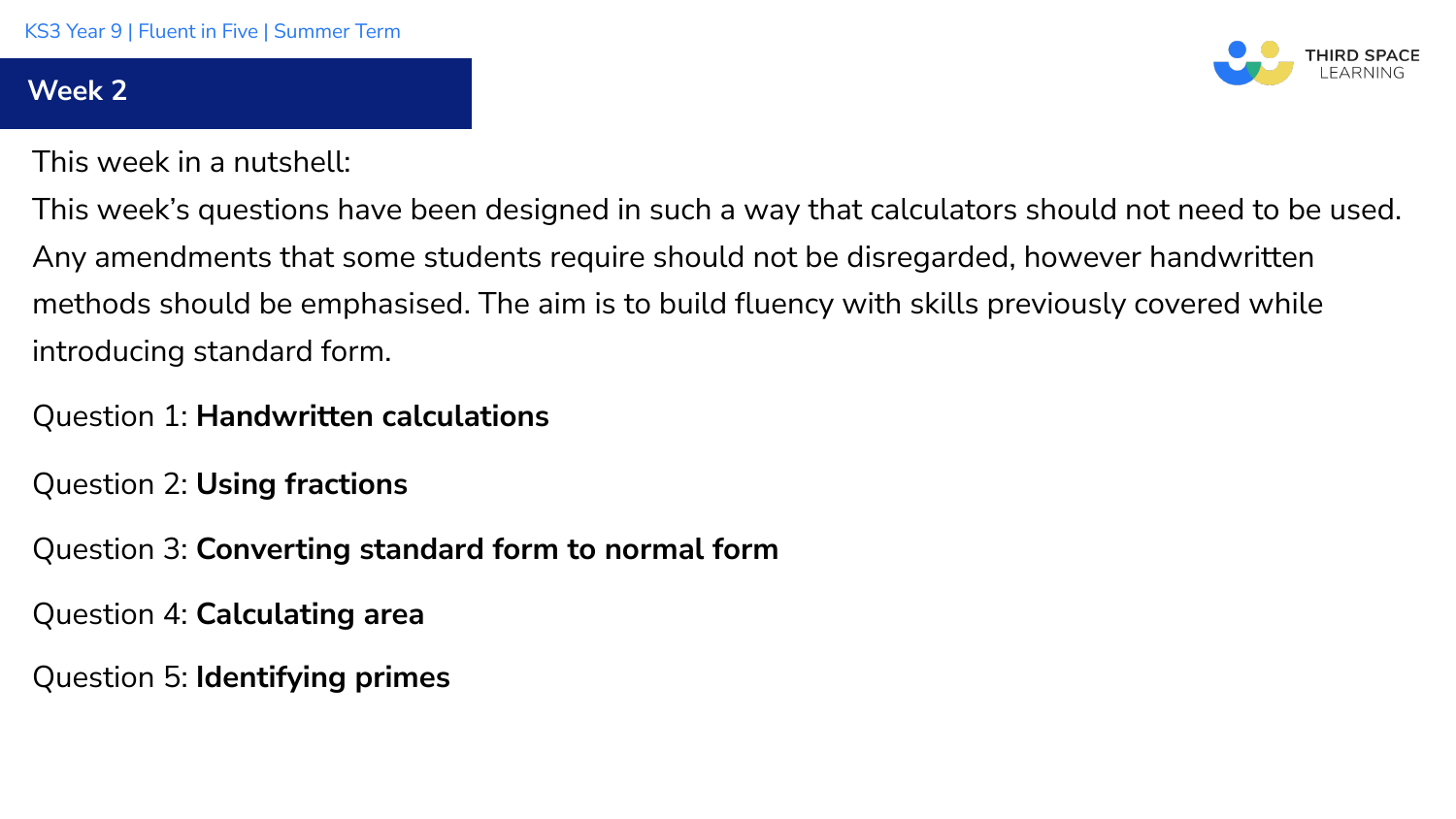

Week 2
| This week in a nutshell: This week’s questions have been designed in such a way that calculators should not need to be used. Any amendments that some students require should not be disregarded, however handwritten methods should be emphasised. The aim is to build fluency with skills previously covered while introducing standard form. |
| --- |
| Question 1: Handwritten calculations |
| Question 2: Using fractions |
| Question 3: Converting standard form to normal form |
| Question 4: Calculating area |
| Question 5: Identifying primes |